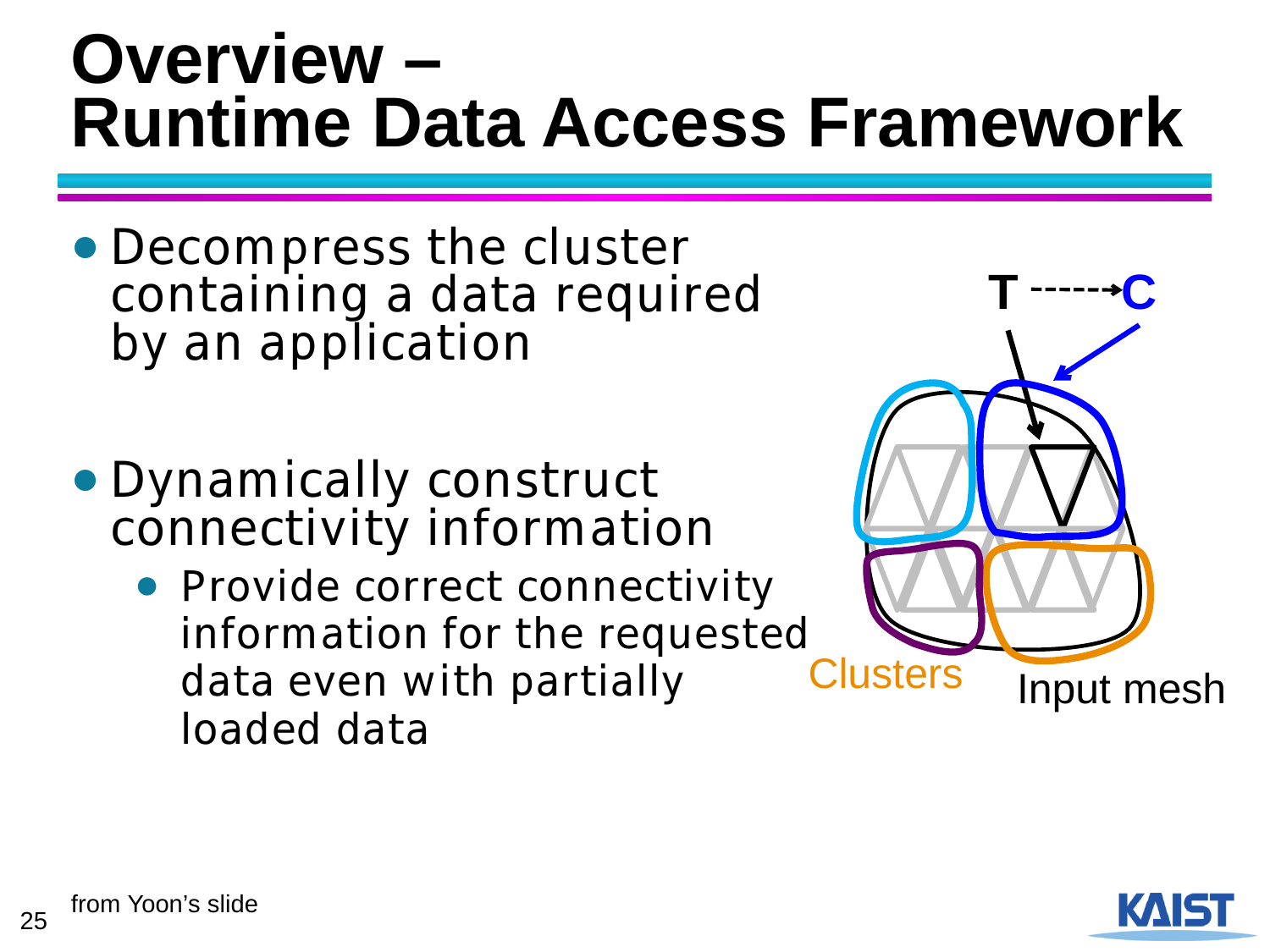

# Overview – Runtime Data Access Framework
Decompress the cluster containing a data required by an application

Dynamically construct connectivity information
Provide correct connectivity information for the requested data even with partially loaded data

T
C

Clusters
Input mesh
from Yoon’s slide